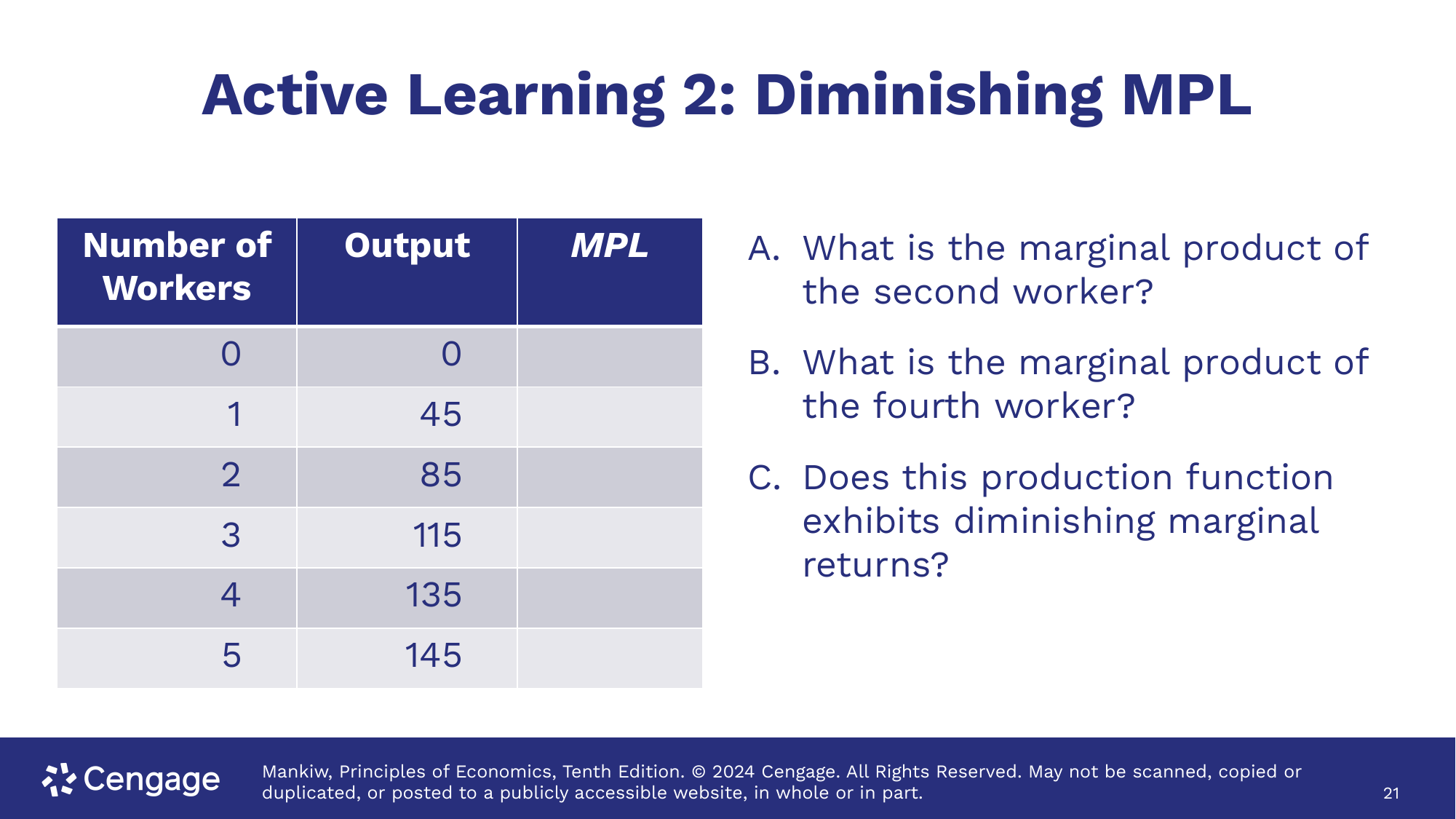

# Active Learning 2: Diminishing MPL
| Number of Workers | Output | MPL |
| --- | --- | --- |
| 0 | 0 |  |
| 1 | 45 |  |
| 2 | 85 |  |
| 3 | 115 |  |
| 4 | 135 |  |
| 5 | 145 |  |
What is the marginal product of the second worker?
What is the marginal product of the fourth worker?
Does this production function exhibits diminishing marginal returns?